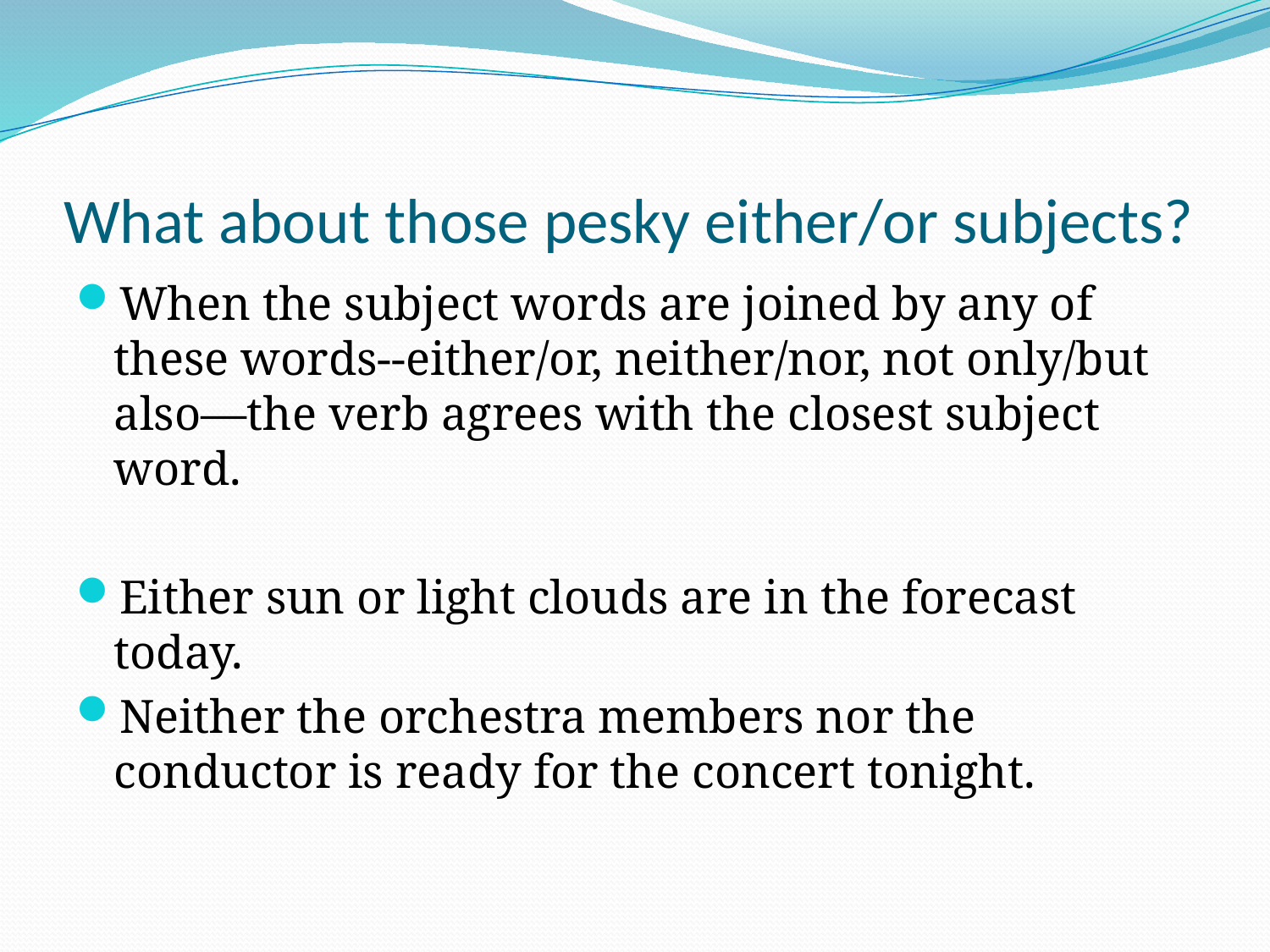

# What about those pesky either/or subjects?
When the subject words are joined by any of these words--either/or, neither/nor, not only/but also—the verb agrees with the closest subject word.

Either sun or light clouds are in the forecast today.
Neither the orchestra members nor the conductor is ready for the concert tonight.